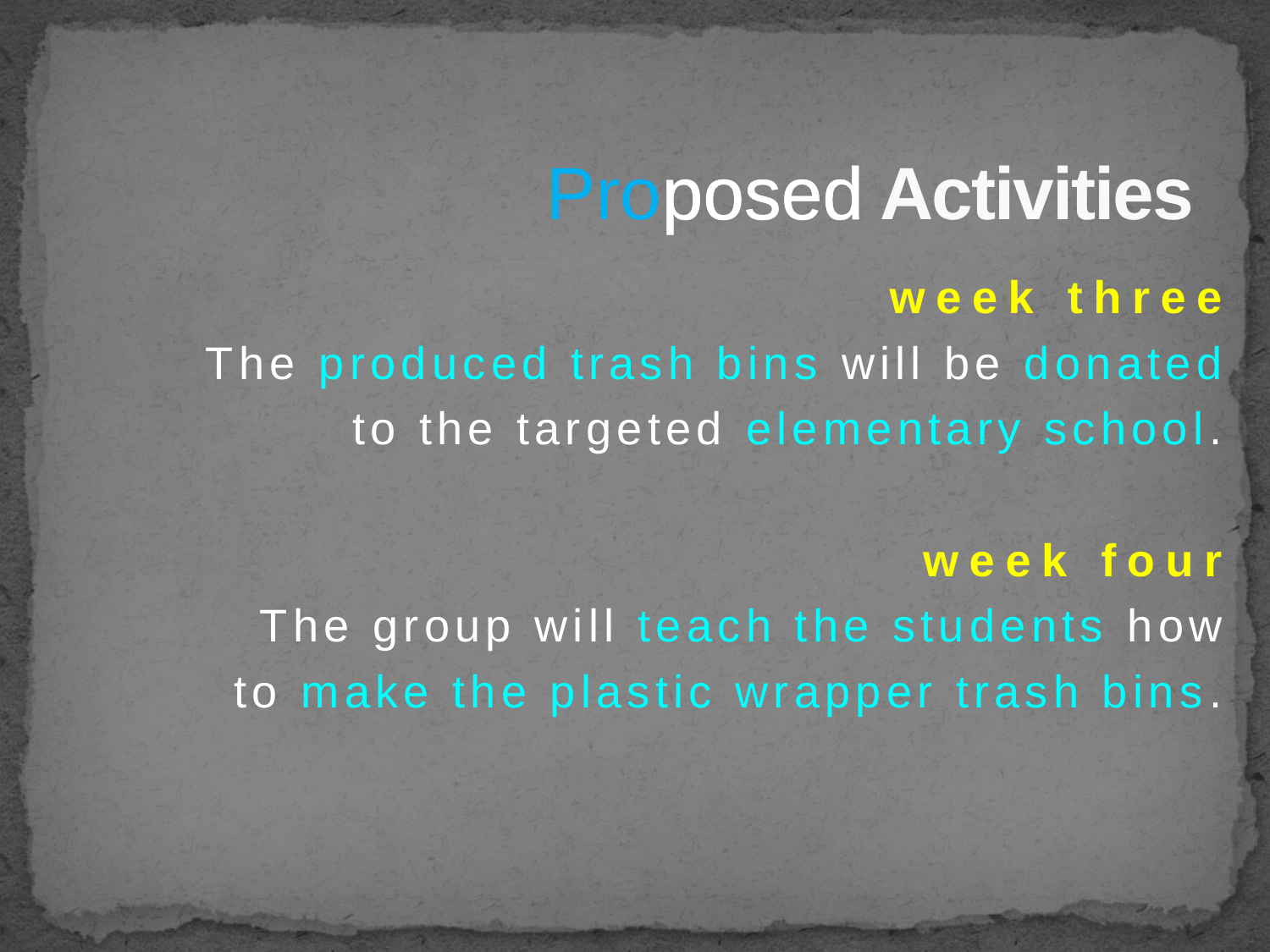

# Proposed Activities
week three
The produced trash bins will be donated
to the targeted elementary school.

week four
The group will teach the students how
to make the plastic wrapper trash bins.